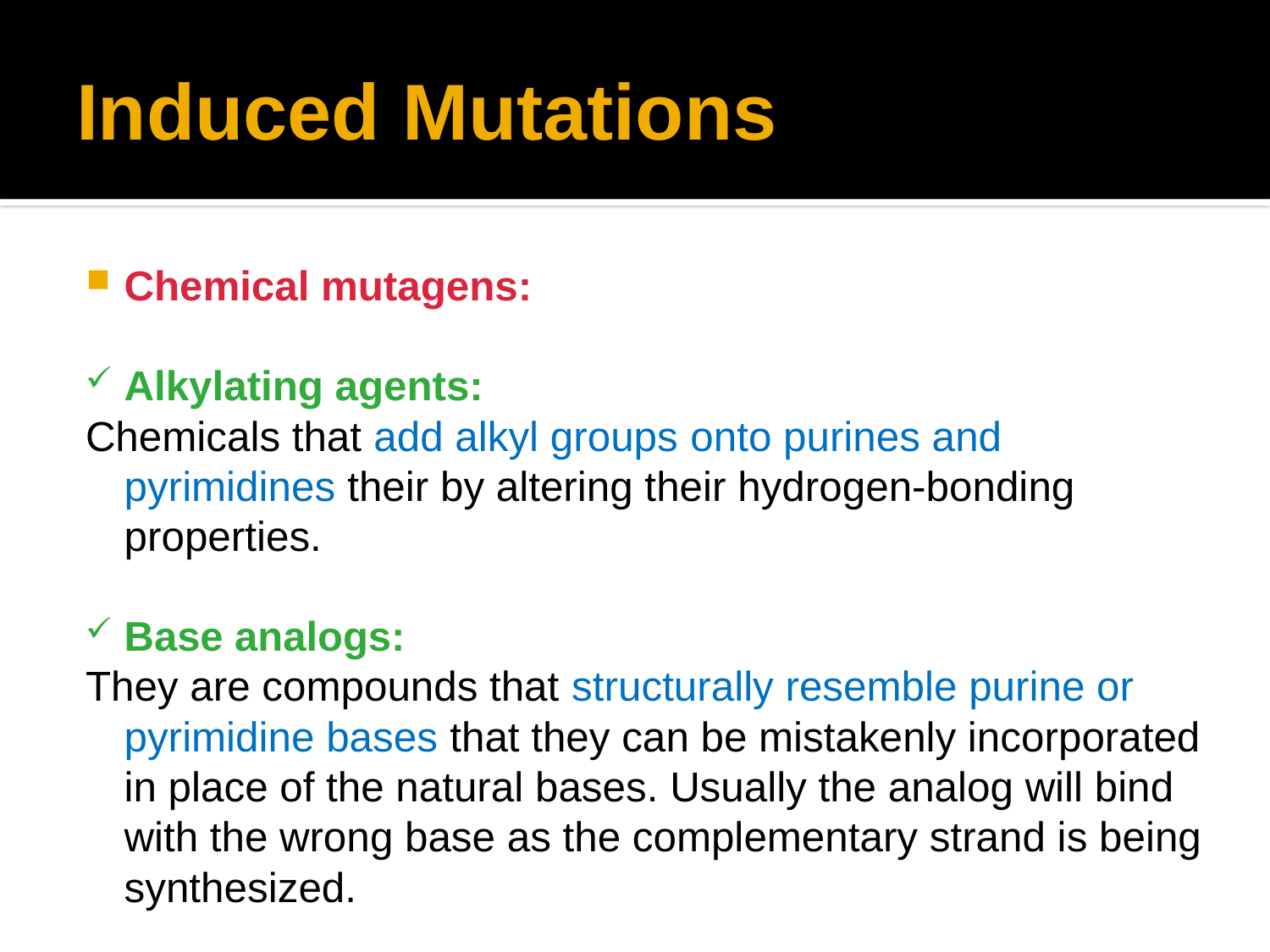

# Induced Mutations
Chemical mutagens:

Alkylating agents:
Chemicals that add alkyl groups onto purines and pyrimidines their by altering their hydrogen-bonding properties.

Base analogs:
They are compounds that structurally resemble purine or pyrimidine bases that they can be mistakenly incorporated in place of the natural bases. Usually the analog will bind with the wrong base as the complementary strand is being synthesized.